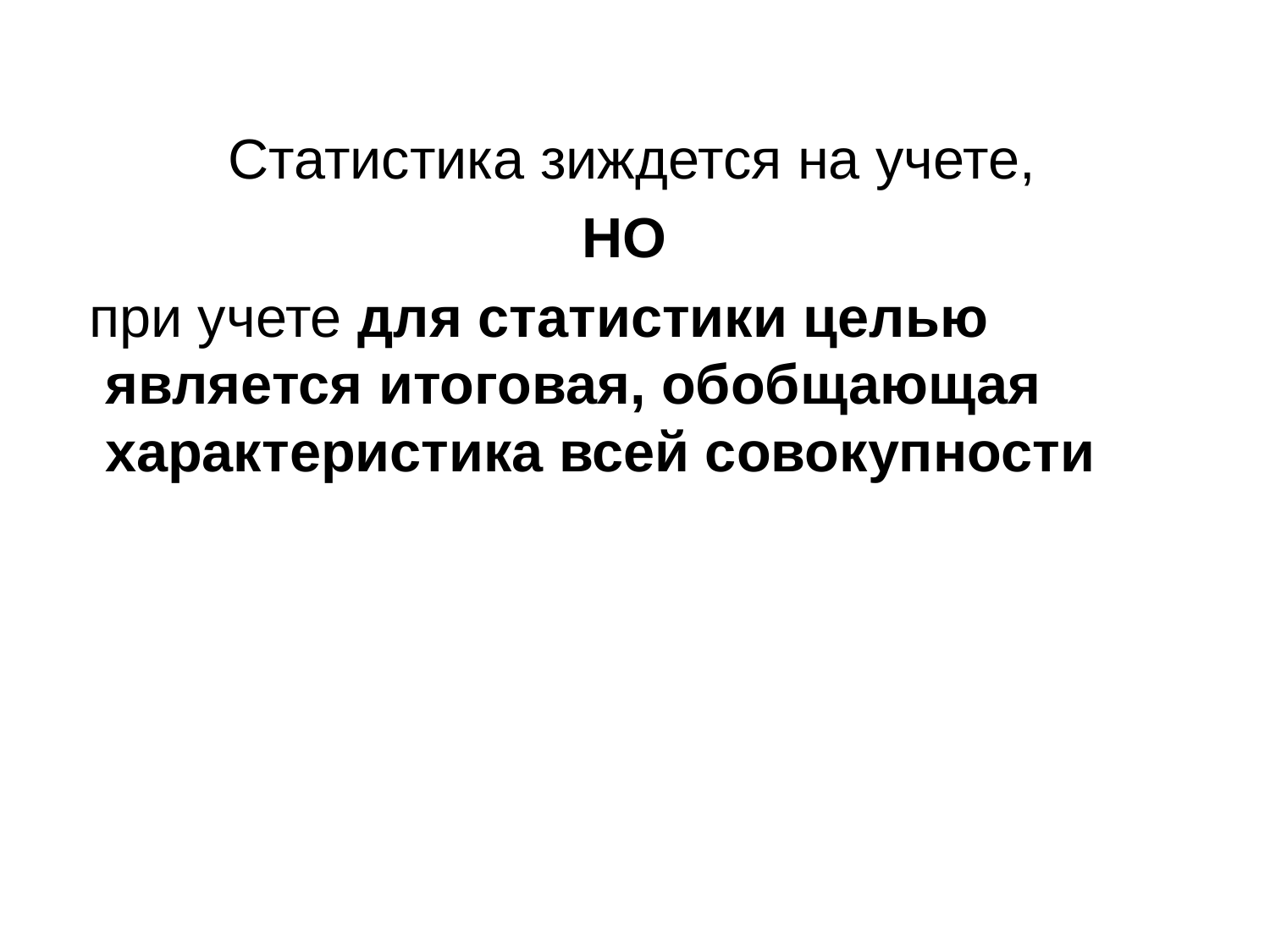

#
  Статистика зиждется на учете,
 НО
  при учете для статистики целью является итоговая, обобщающая характеристика всей совокупности